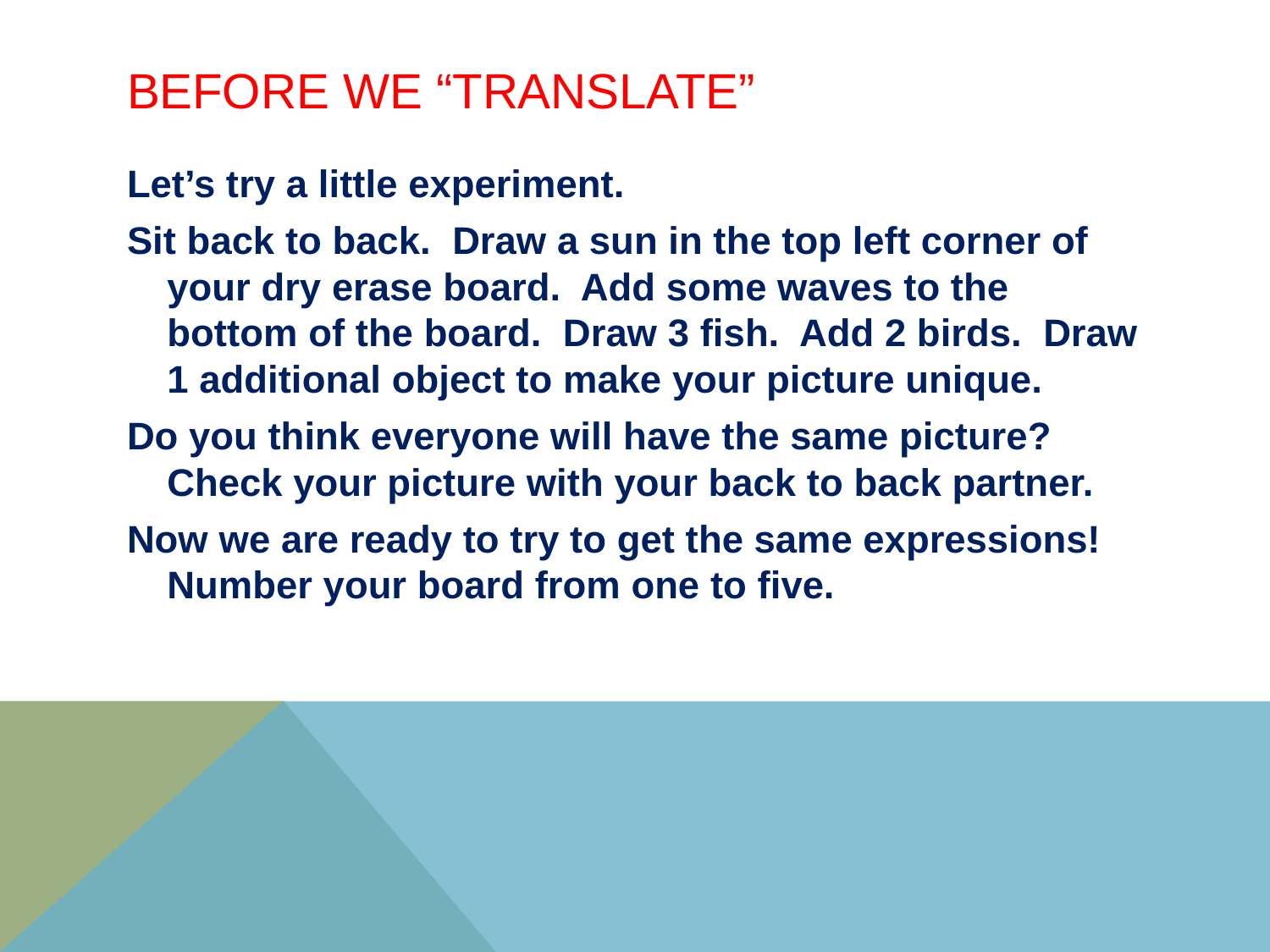

# Before we “translate”
Let’s try a little experiment.
Sit back to back.  Draw a sun in the top left corner of your dry erase board.  Add some waves to the bottom of the board.  Draw 3 fish.  Add 2 birds.  Draw 1 additional object to make your picture unique.
Do you think everyone will have the same picture?  Check your picture with your back to back partner.
Now we are ready to try to get the same expressions!  Number your board from one to five.